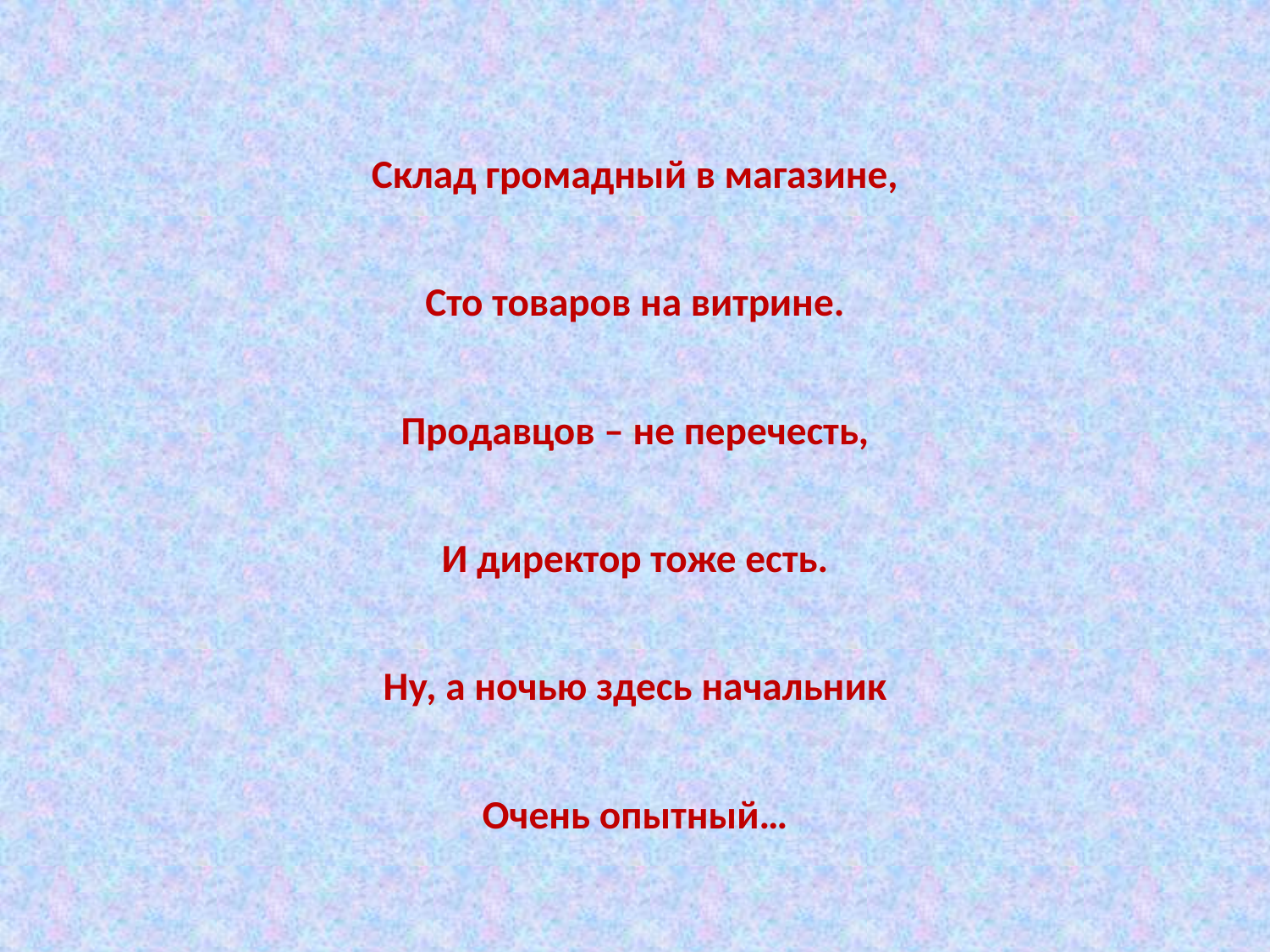

Склад громадный в магазине,
Сто товаров на витрине.
Продавцов – не перечесть,
И директор тоже есть.
Ну, а ночью здесь начальник
Очень опытный…